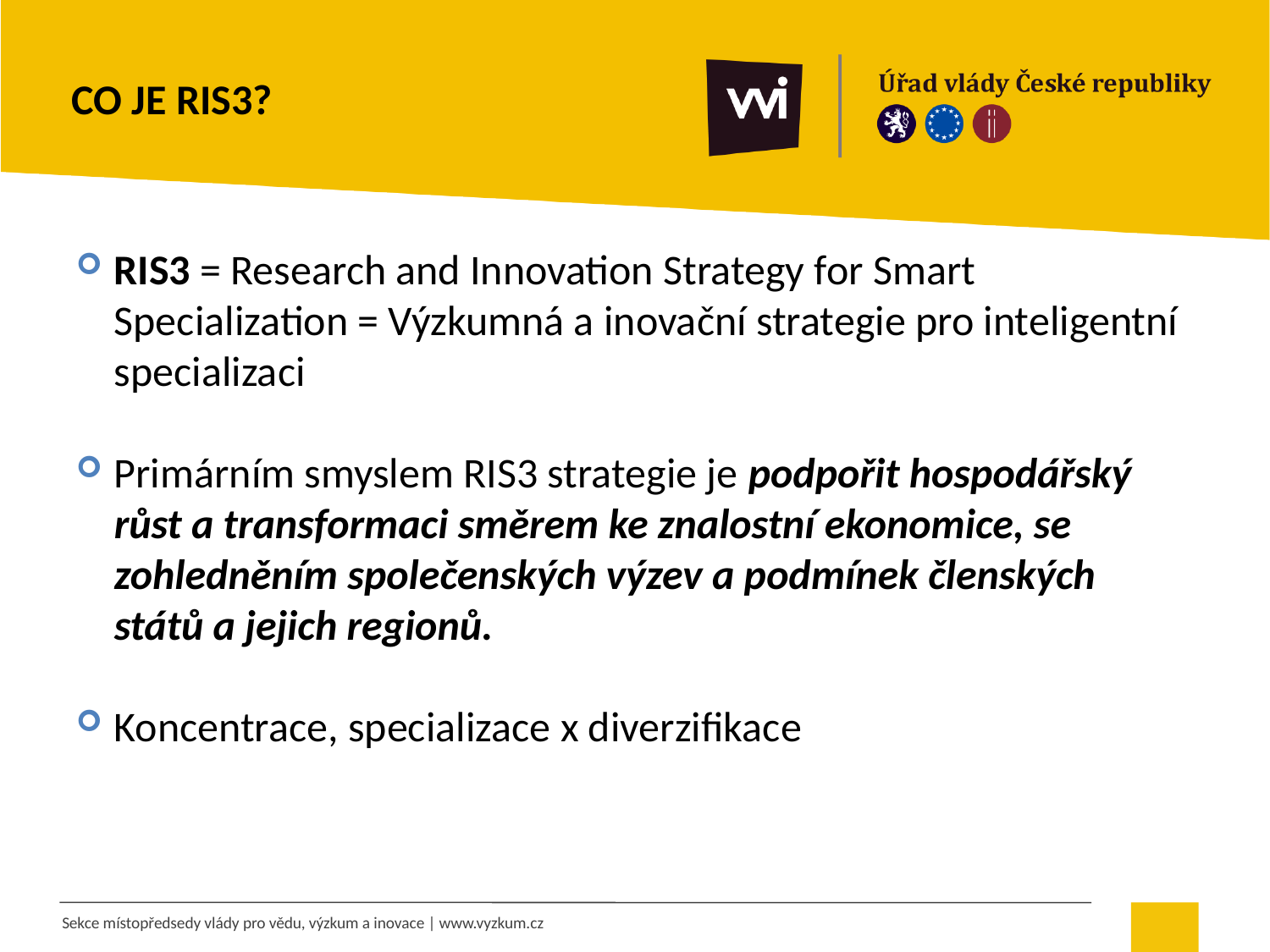

# Co je RIS3?
RIS3 = Research and Innovation Strategy for Smart Specialization = Výzkumná a inovační strategie pro inteligentní specializaci

Primárním smyslem RIS3 strategie je podpořit hospodářský růst a transformaci směrem ke znalostní ekonomice, se zohledněním společenských výzev a podmínek členských států a jejich regionů.

Koncentrace, specializace x diverzifikace